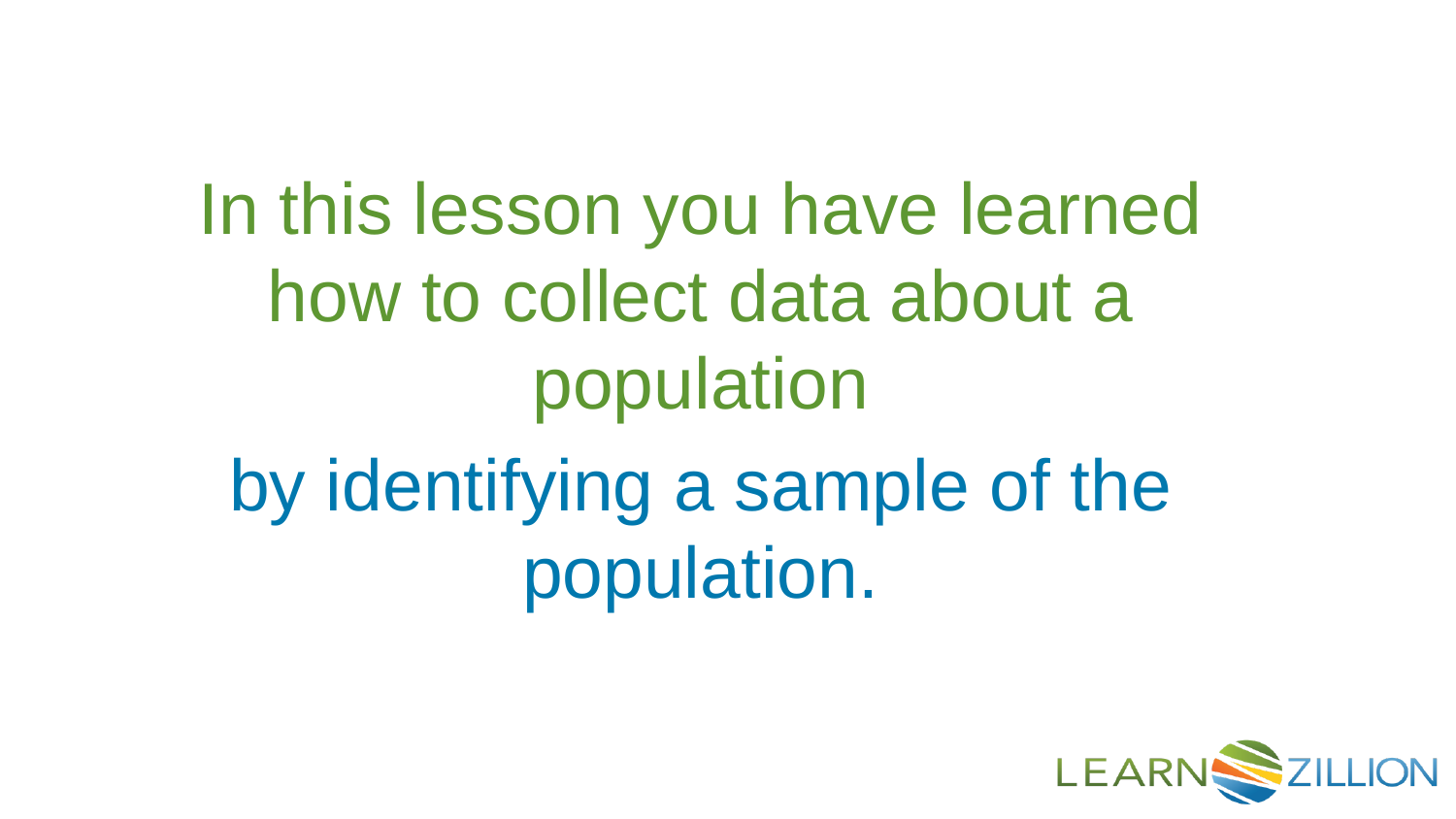

In this lesson you have learned how to collect data about a population
by identifying a sample of the population.